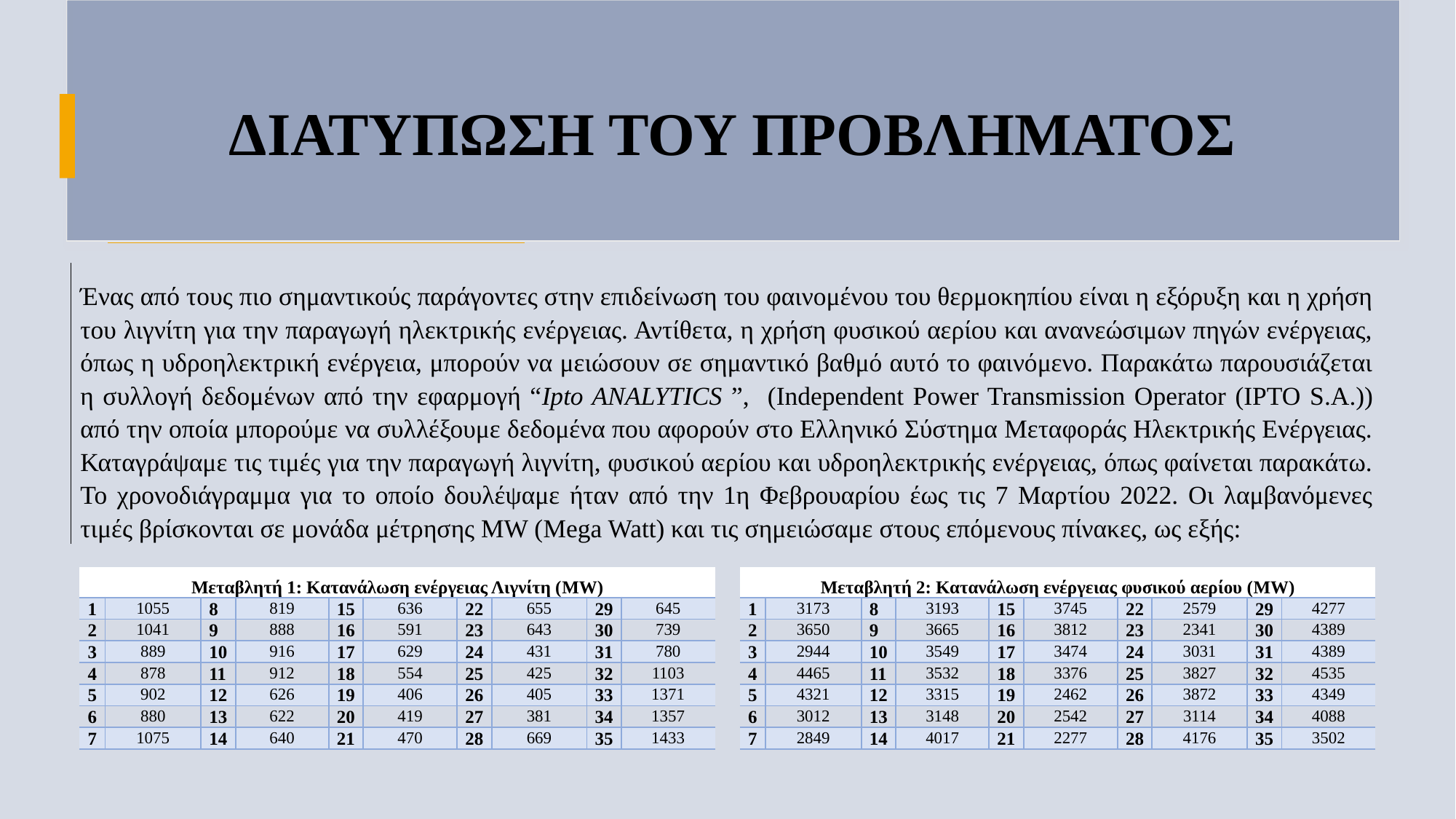

# ΔΙΑΤΥΠΩΣΗ ΤΟΥ ΠΡΟΒΛΗΜΑΤΟΣ
Ένας από τους πιο σημαντικούς παράγοντες στην επιδείνωση του φαινομένου του θερμοκηπίου είναι η εξόρυξη και η χρήση του λιγνίτη για την παραγωγή ηλεκτρικής ενέργειας. Αντίθετα, η χρήση φυσικού αερίου και ανανεώσιμων πηγών ενέργειας, όπως η υδροηλεκτρική ενέργεια, μπορούν να μειώσουν σε σημαντικό βαθμό αυτό το φαινόμενο. Παρακάτω παρουσιάζεται η συλλογή δεδομένων από την εφαρμογή “Ipto ANALYTICS ”,  (Independent Power Transmission Operator (IPTO S.A.)) από την οποία μπορούμε να συλλέξουμε δεδομένα που αφορούν στο Ελληνικό Σύστημα Μεταφοράς Ηλεκτρικής Ενέργειας. Καταγράψαμε τις τιμές για την παραγωγή λιγνίτη, φυσικού αερίου και υδροηλεκτρικής ενέργειας, όπως φαίνεται παρακάτω. Το χρονοδιάγραμμα για το οποίο δουλέψαμε ήταν από την 1η Φεβρουαρίου έως τις 7 Μαρτίου 2022. Οι λαμβανόμενες τιμές βρίσκονται σε μονάδα μέτρησης MW (Mega Watt) και τις σημειώσαμε στους επόμενους πίνακες, ως εξής:
| Μεταβλητή 1: Κατανάλωση ενέργειας Λιγνίτη (MW) |  |  |  |  |  |  |  |  |  |
| --- | --- | --- | --- | --- | --- | --- | --- | --- | --- |
| 1 | 1055 | 8 | 819 | 15 | 636 | 22 | 655 | 29 | 645 |
| 2 | 1041 | 9 | 888 | 16 | 591 | 23 | 643 | 30 | 739 |
| 3 | 889 | 10 | 916 | 17 | 629 | 24 | 431 | 31 | 780 |
| 4 | 878 | 11 | 912 | 18 | 554 | 25 | 425 | 32 | 1103 |
| 5 | 902 | 12 | 626 | 19 | 406 | 26 | 405 | 33 | 1371 |
| 6 | 880 | 13 | 622 | 20 | 419 | 27 | 381 | 34 | 1357 |
| 7 | 1075 | 14 | 640 | 21 | 470 | 28 | 669 | 35 | 1433 |
| Μεταβλητή 2: Κατανάλωση ενέργειας φυσικού αερίου (MW) |  |  |  |  |  |  |  |  |  |
| --- | --- | --- | --- | --- | --- | --- | --- | --- | --- |
| 1 | 3173 | 8 | 3193 | 15 | 3745 | 22 | 2579 | 29 | 4277 |
| 2 | 3650 | 9 | 3665 | 16 | 3812 | 23 | 2341 | 30 | 4389 |
| 3 | 2944 | 10 | 3549 | 17 | 3474 | 24 | 3031 | 31 | 4389 |
| 4 | 4465 | 11 | 3532 | 18 | 3376 | 25 | 3827 | 32 | 4535 |
| 5 | 4321 | 12 | 3315 | 19 | 2462 | 26 | 3872 | 33 | 4349 |
| 6 | 3012 | 13 | 3148 | 20 | 2542 | 27 | 3114 | 34 | 4088 |
| 7 | 2849 | 14 | 4017 | 21 | 2277 | 28 | 4176 | 35 | 3502 |